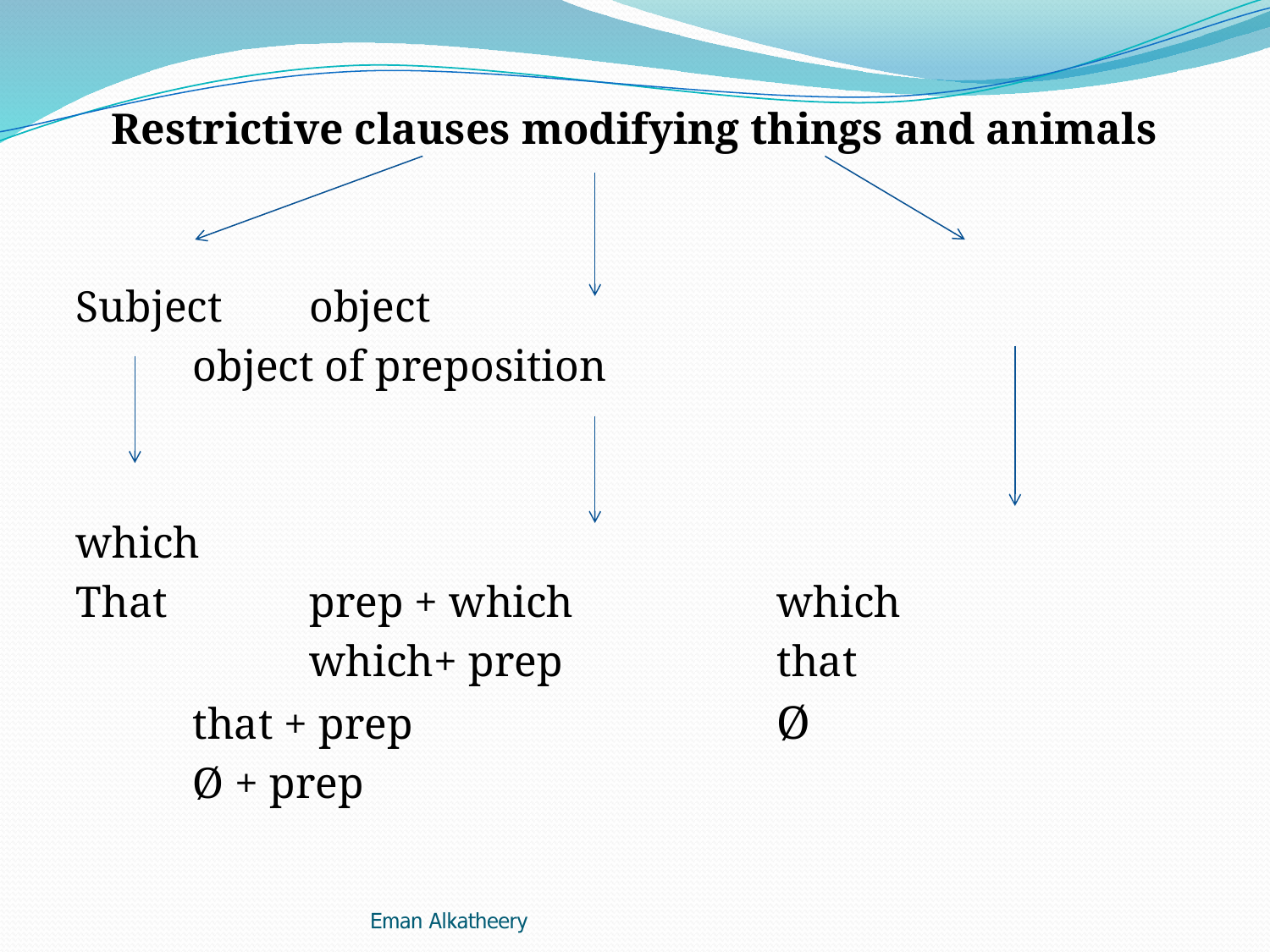

Restrictive clauses modifying things and animals

Subject						object
			object of preposition

which
That           		prep + which      	   	which
	        		which+ prep       	 	that
			that + prep                          	Ø
			Ø + prep

Eman Alkatheery